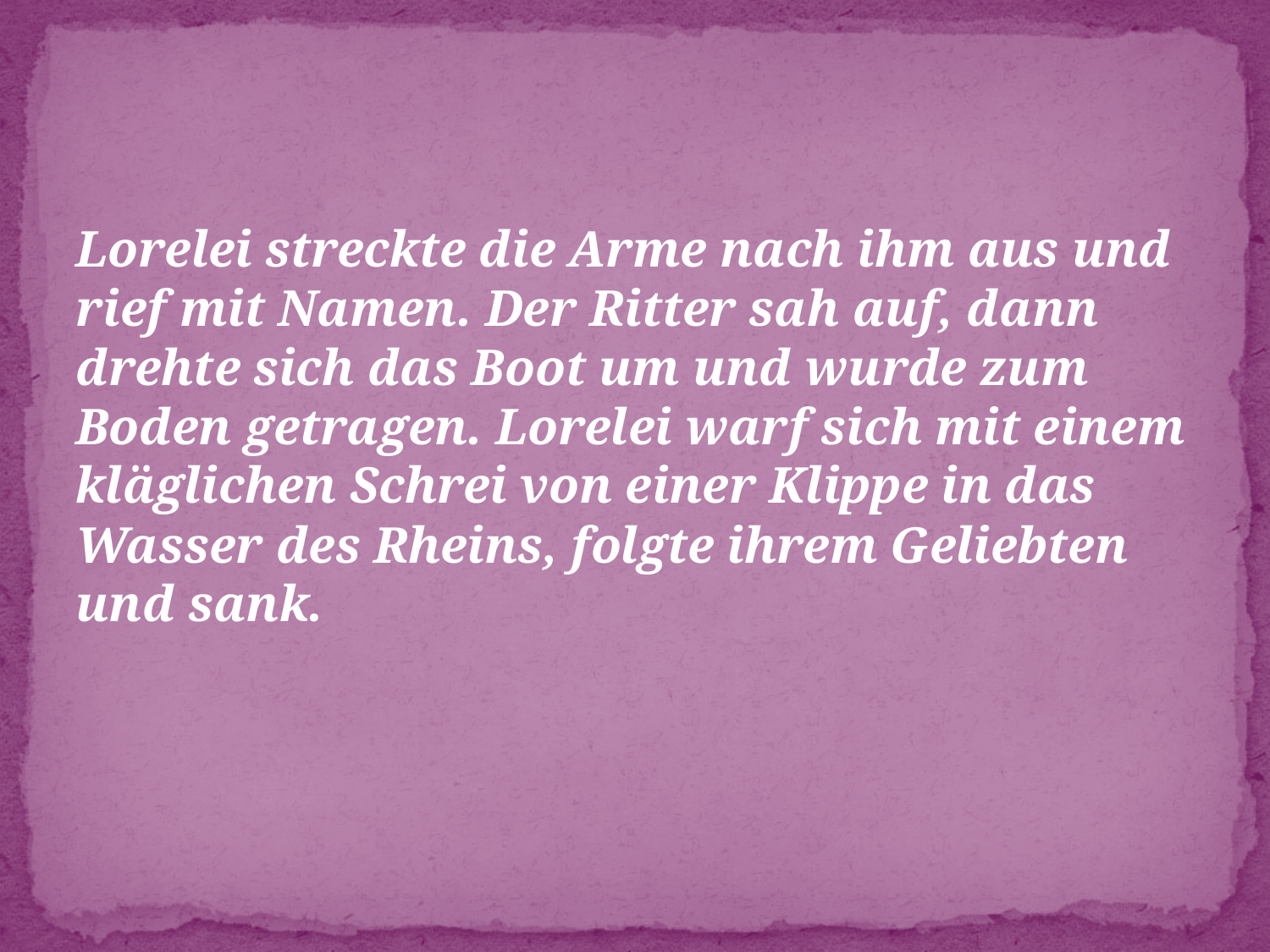

#
Lorelei streckte die Arme nach ihm aus und rief mit Namen. Der Ritter sah auf, dann drehte sich das Boot um und wurde zum Boden getragen. Lorelei warf sich mit einem kläglichen Schrei von einer Klippe in das Wasser des Rheins, folgte ihrem Geliebten und sank.